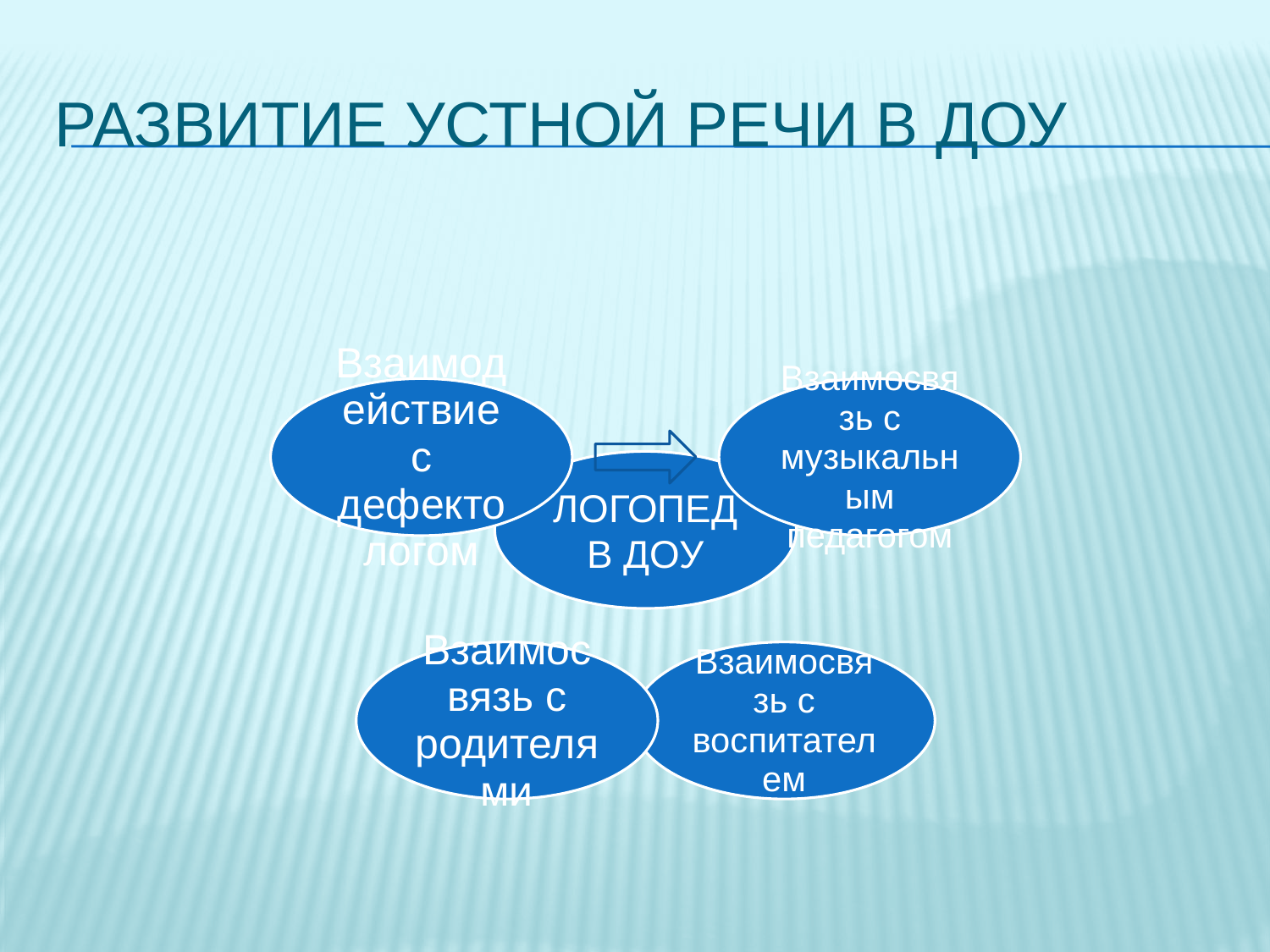

# Развитие устной речи в ДОУ
ЛОГОПЕД В ДОУ
Взаимосвязь с музыкальным педагогом
Взаимосвязь с воспитателем
Взаимосвязь с родителями
Взаимодействие с дефектологом